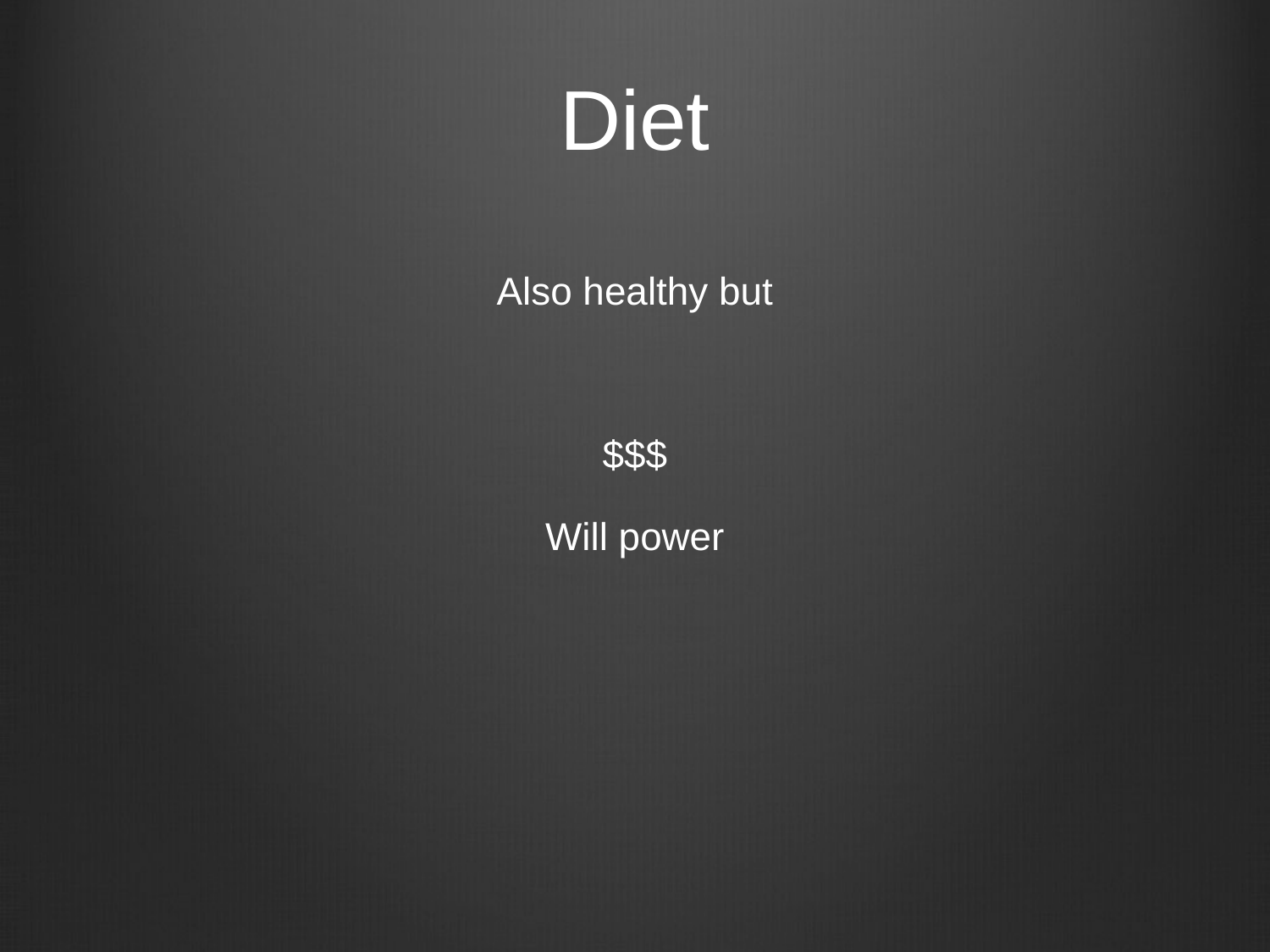

# Diet
Also healthy but

$$$
Will power